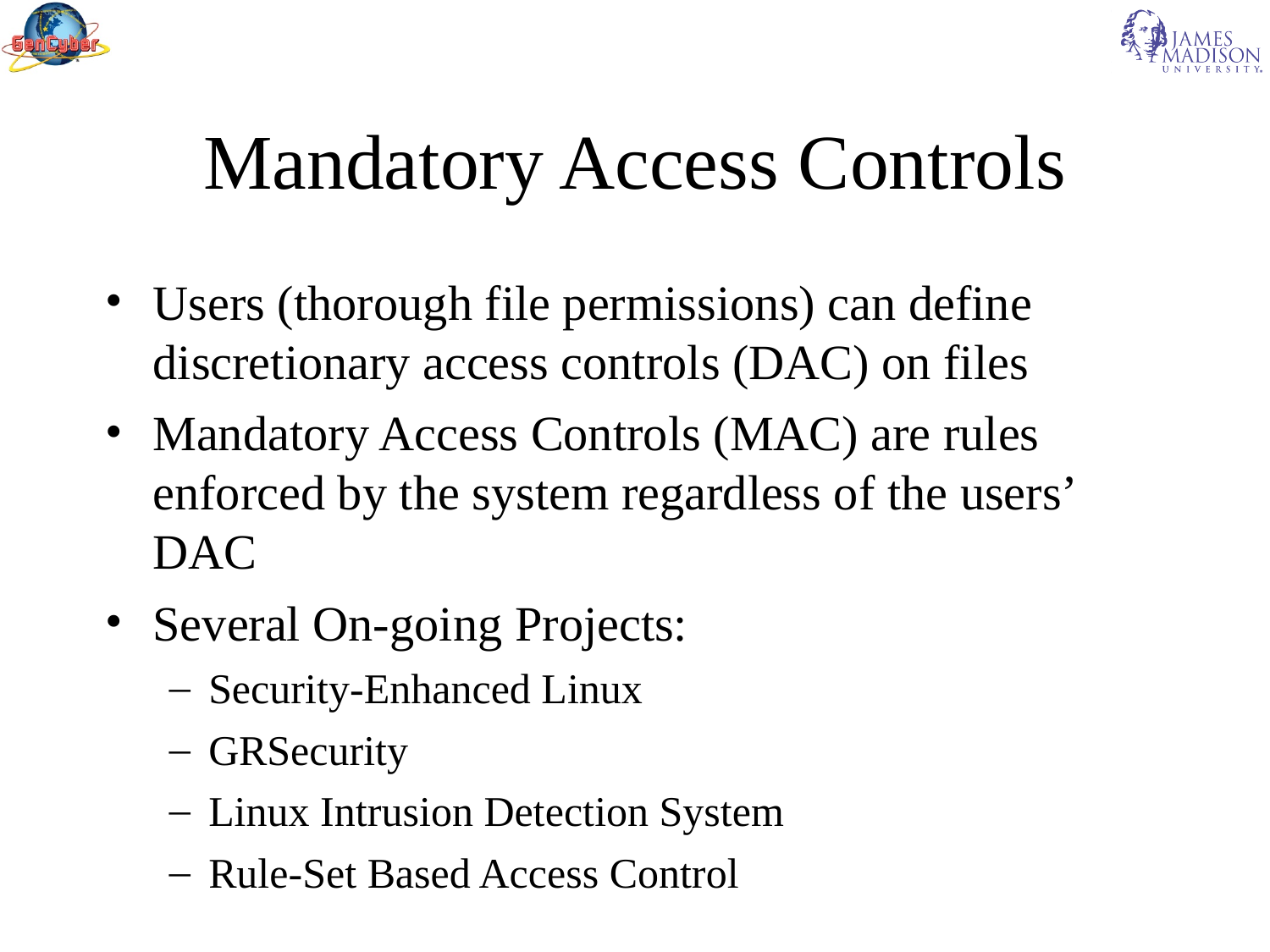

Mandatory Access Controls
Users (thorough file permissions) can define discretionary access controls (DAC) on files
Mandatory Access Controls (MAC) are rules enforced by the system regardless of the users’ DAC
Several On-going Projects:
Security-Enhanced Linux
GRSecurity
Linux Intrusion Detection System
Rule-Set Based Access Control